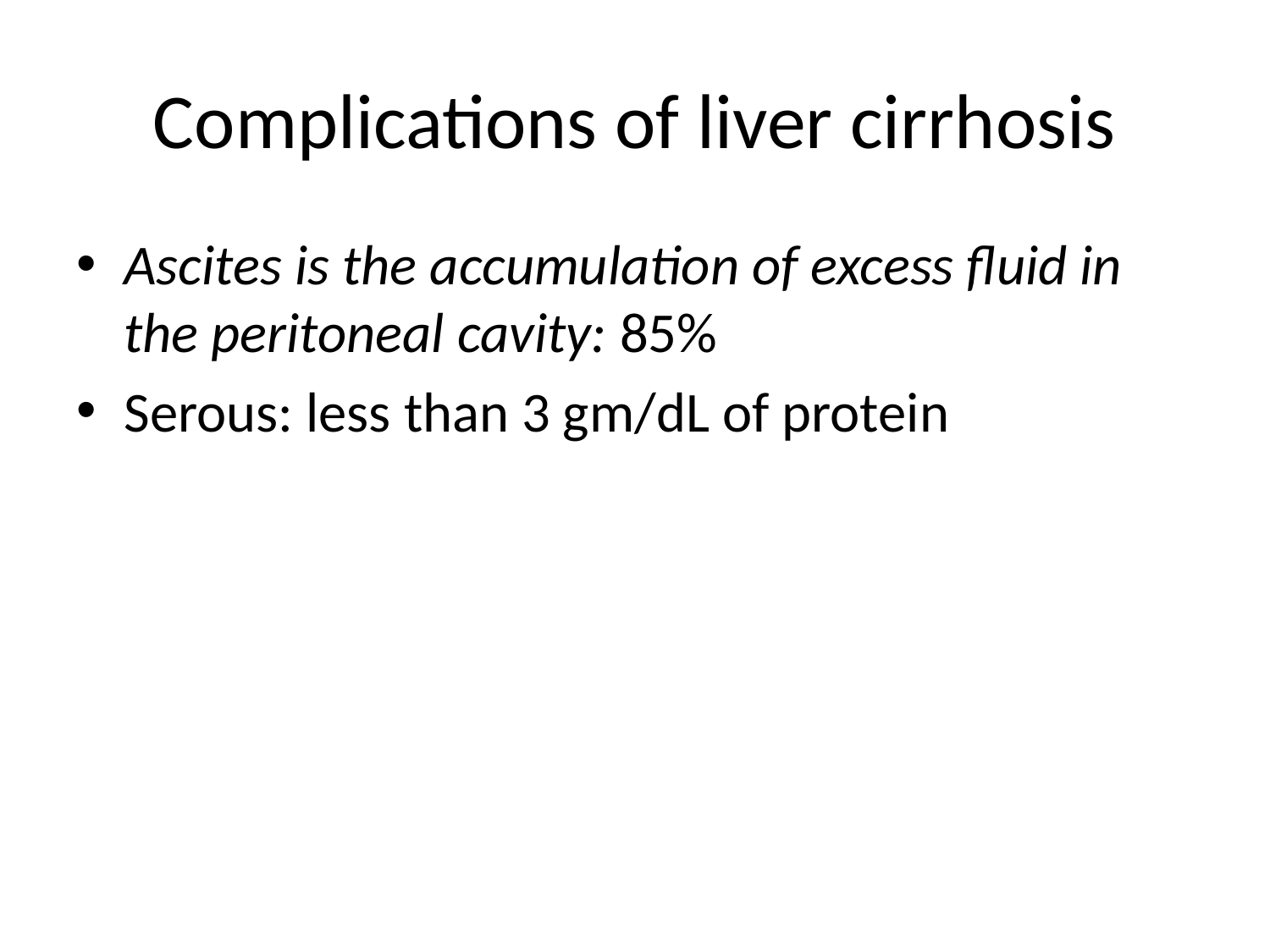

# Complications of liver cirrhosis
Ascites is the accumulation of excess fluid in the peritoneal cavity: 85%
Serous: less than 3 gm/dL of protein